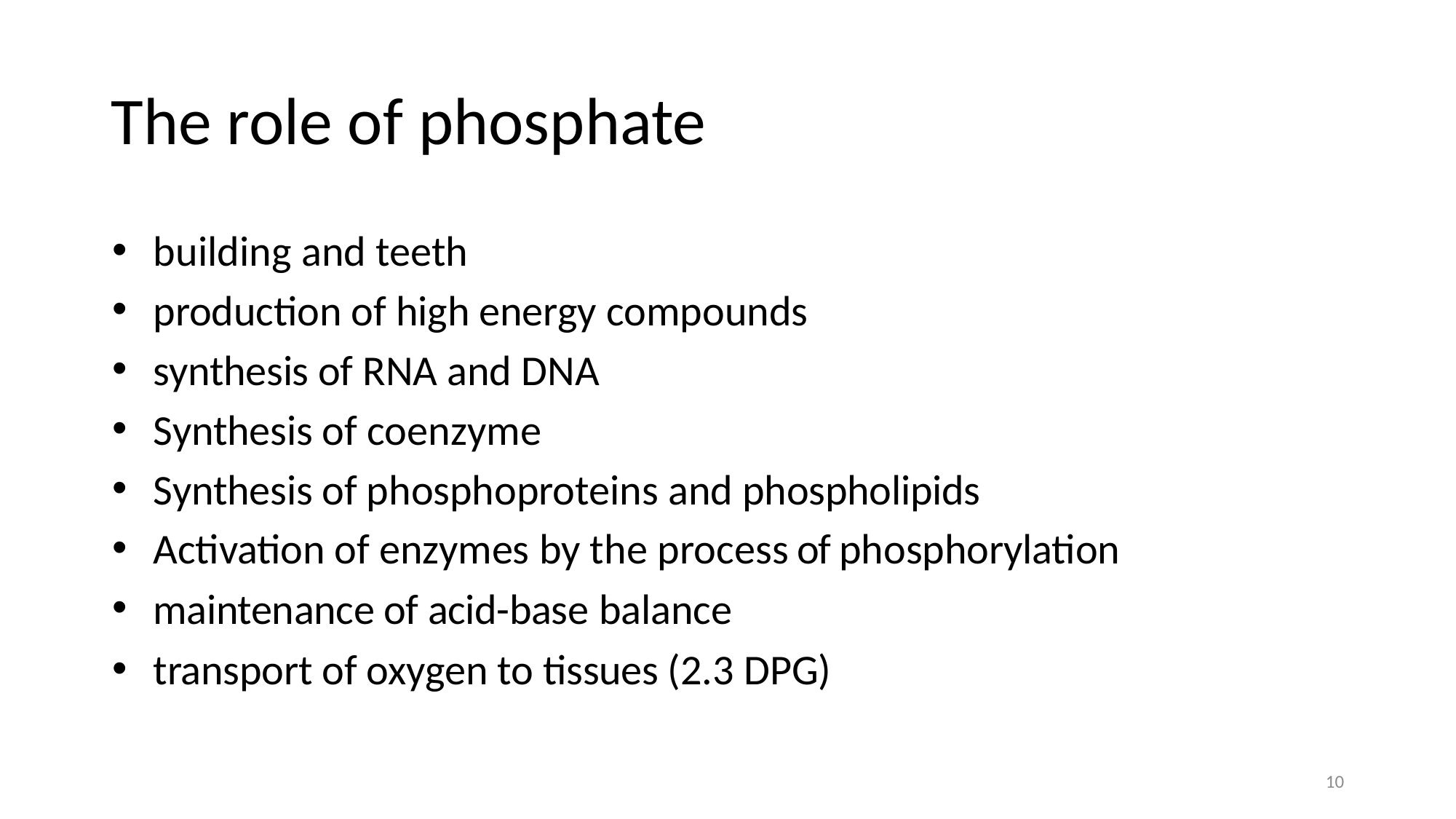

# The role of phosphate
building and teeth
production of high energy compounds
synthesis of RNA and DNA
Synthesis of coenzyme
Synthesis of phosphoproteins and phospholipids
Activation of enzymes by the process of phosphorylation
maintenance of acid-base balance
transport of oxygen to tissues (2.3 DPG)

10